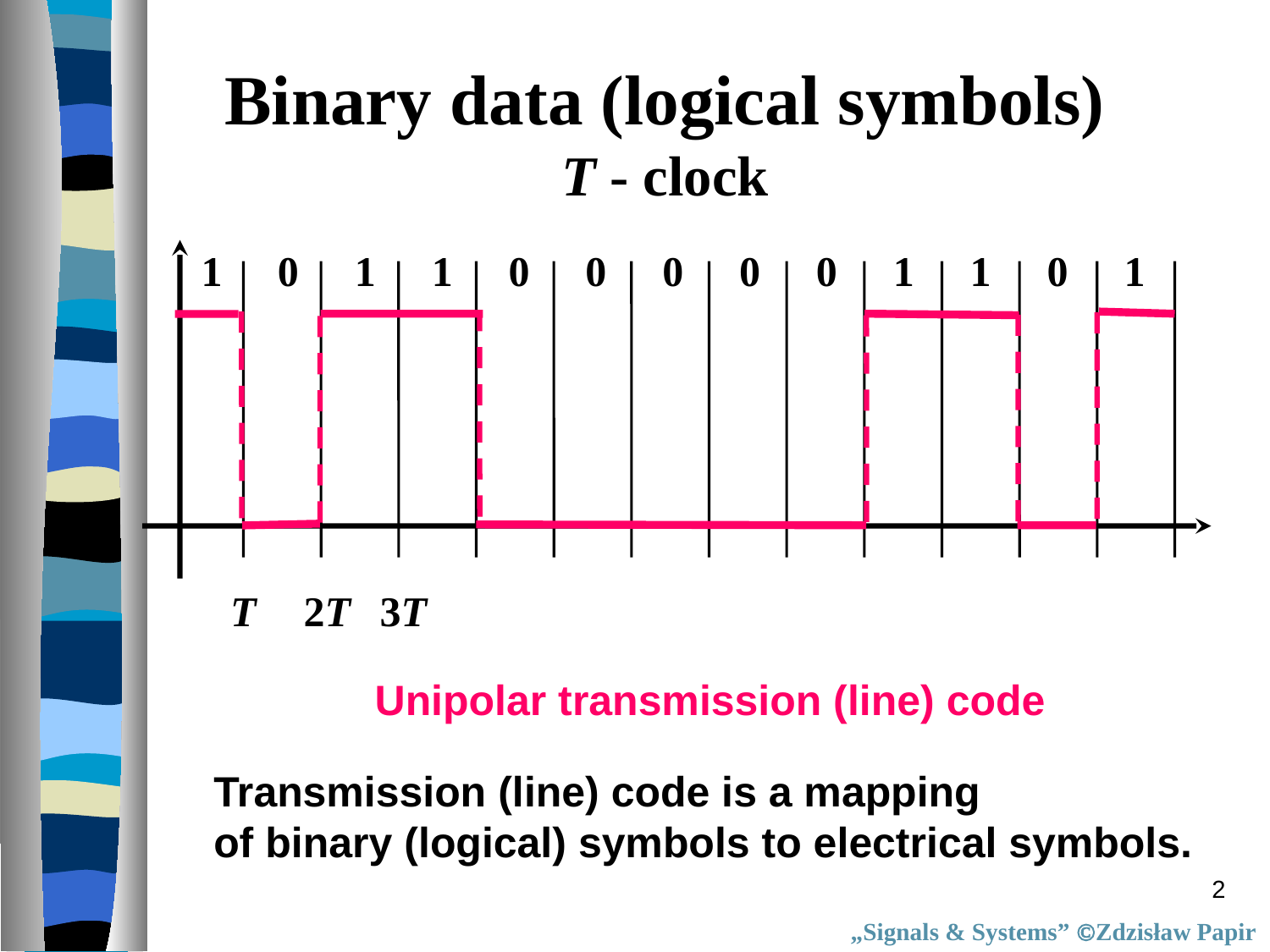

Binary data (logical symbols)
T - clock
1
0
1
1
0
0
0
0
0
1
1
0
1

T
2T
3T
Unipolar transmission (line) code
Transmission (line) code is a mapping
of binary (logical) symbols to electrical symbols.
2
„Signals & Systems” ©Zdzisław Papir